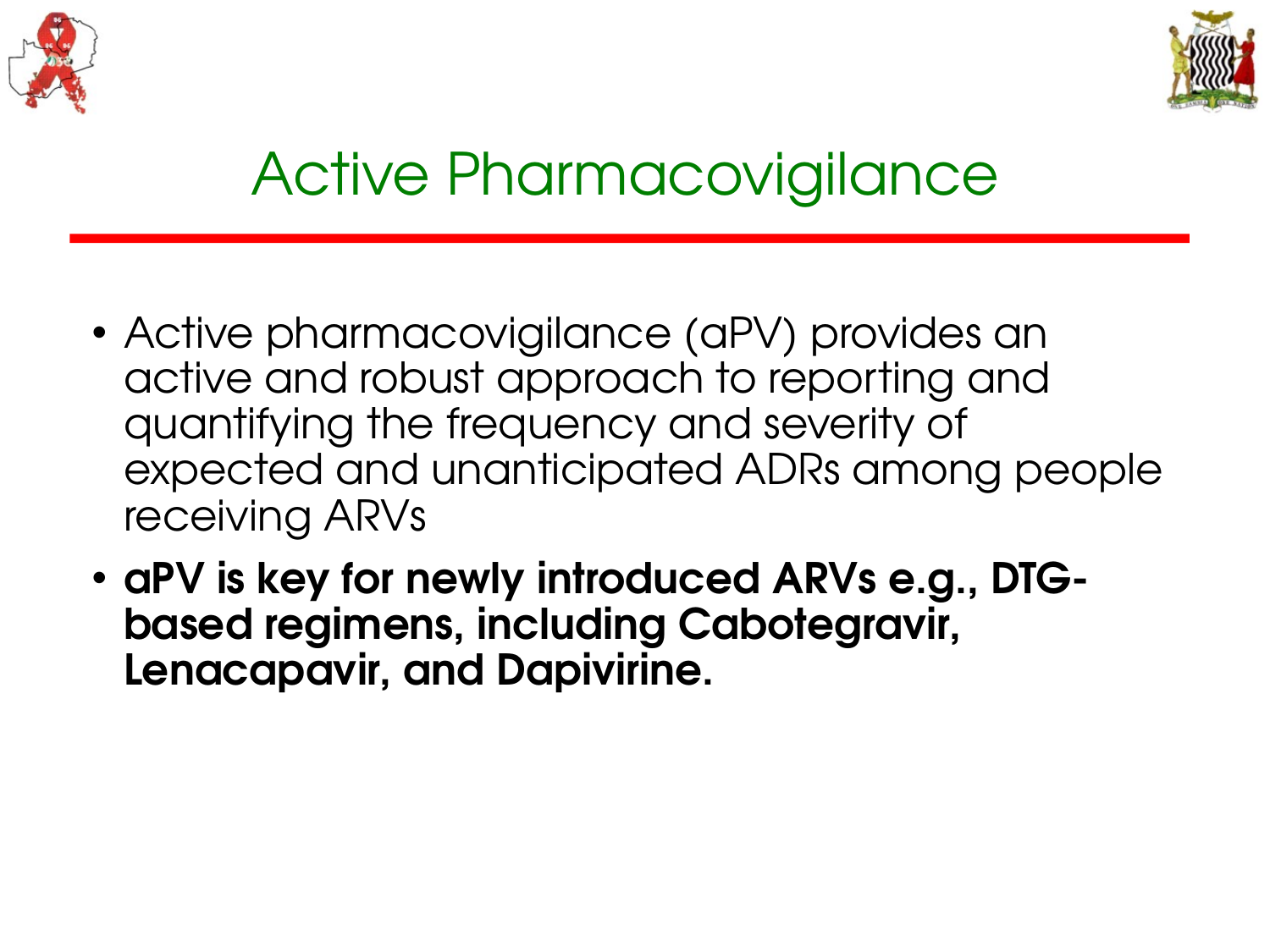

Active Pharmacovigilance
Active pharmacovigilance (aPV) provides an active and robust approach to reporting and quantifying the frequency and severity of expected and unanticipated ADRs among people receiving ARVs
aPV is key for newly introduced ARVs e.g., DTG-based regimens, including Cabotegravir, Lenacapavir, and Dapivirine.